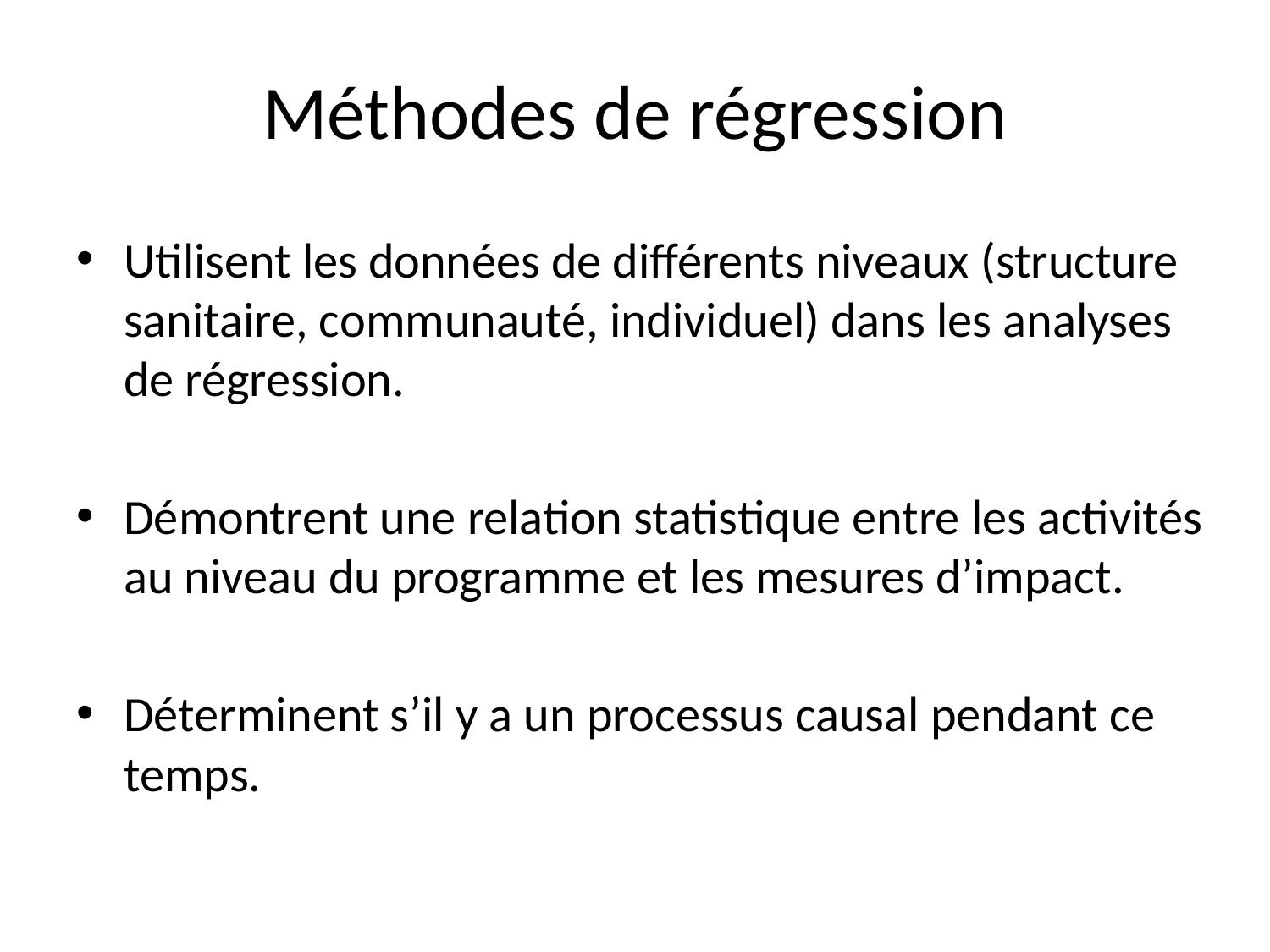

# Méthodes de régression
Utilisent les données de différents niveaux (structure sanitaire, communauté, individuel) dans les analyses de régression.

Démontrent une relation statistique entre les activités au niveau du programme et les mesures d’impact.

Déterminent s’il y a un processus causal pendant ce temps.